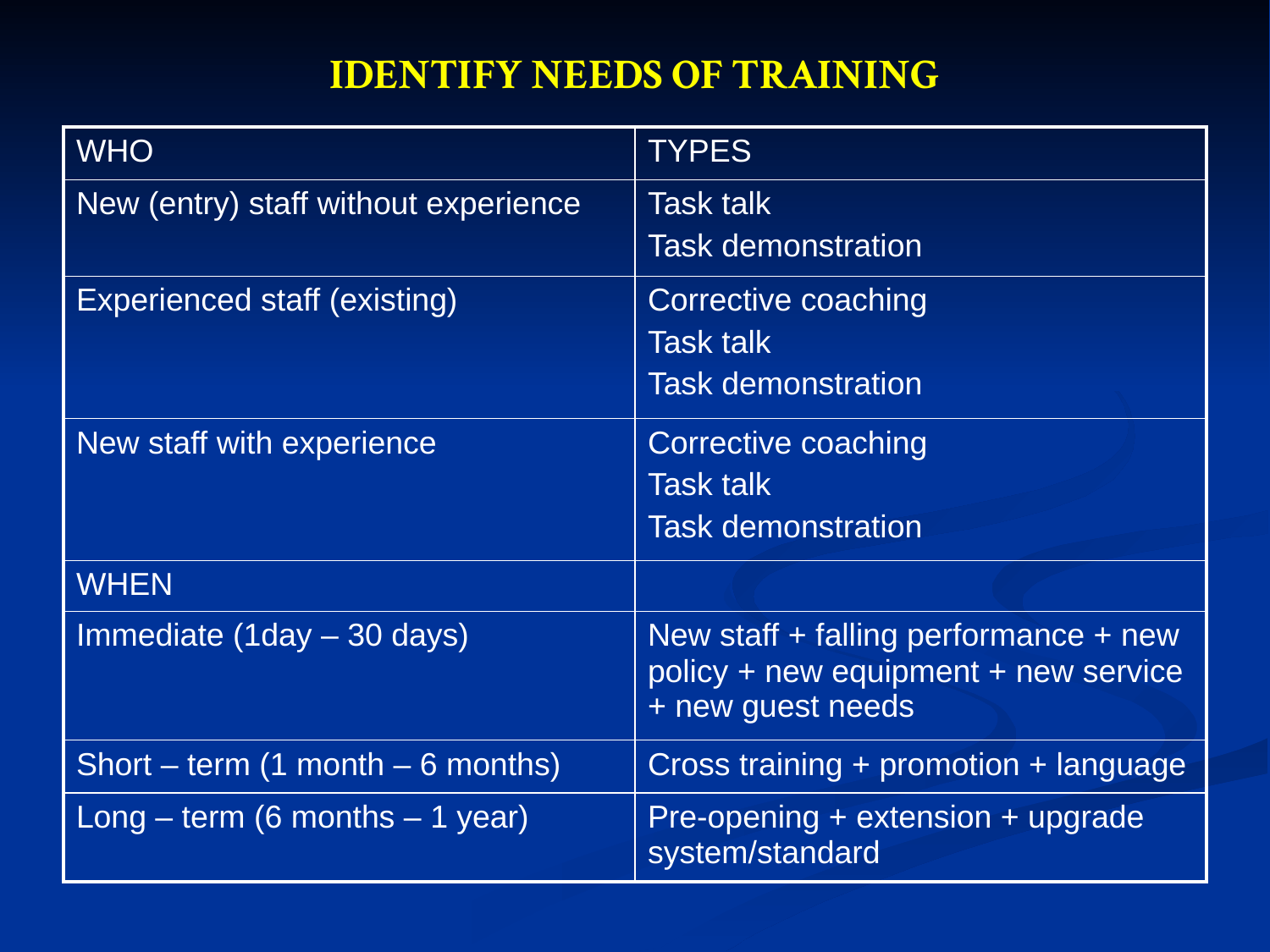

# IDENTIFY NEEDS OF TRAINING
| WHO | TYPES |
| --- | --- |
| New (entry) staff without experience | Task talk Task demonstration |
| Experienced staff (existing) | Corrective coaching Task talk Task demonstration |
| New staff with experience | Corrective coaching Task talk Task demonstration |
| WHEN |  |
| Immediate (1day – 30 days) | New staff + falling performance + new policy + new equipment + new service + new guest needs |
| Short – term (1 month – 6 months) | Cross training + promotion + language |
| Long – term (6 months – 1 year) | Pre-opening + extension + upgrade system/standard |